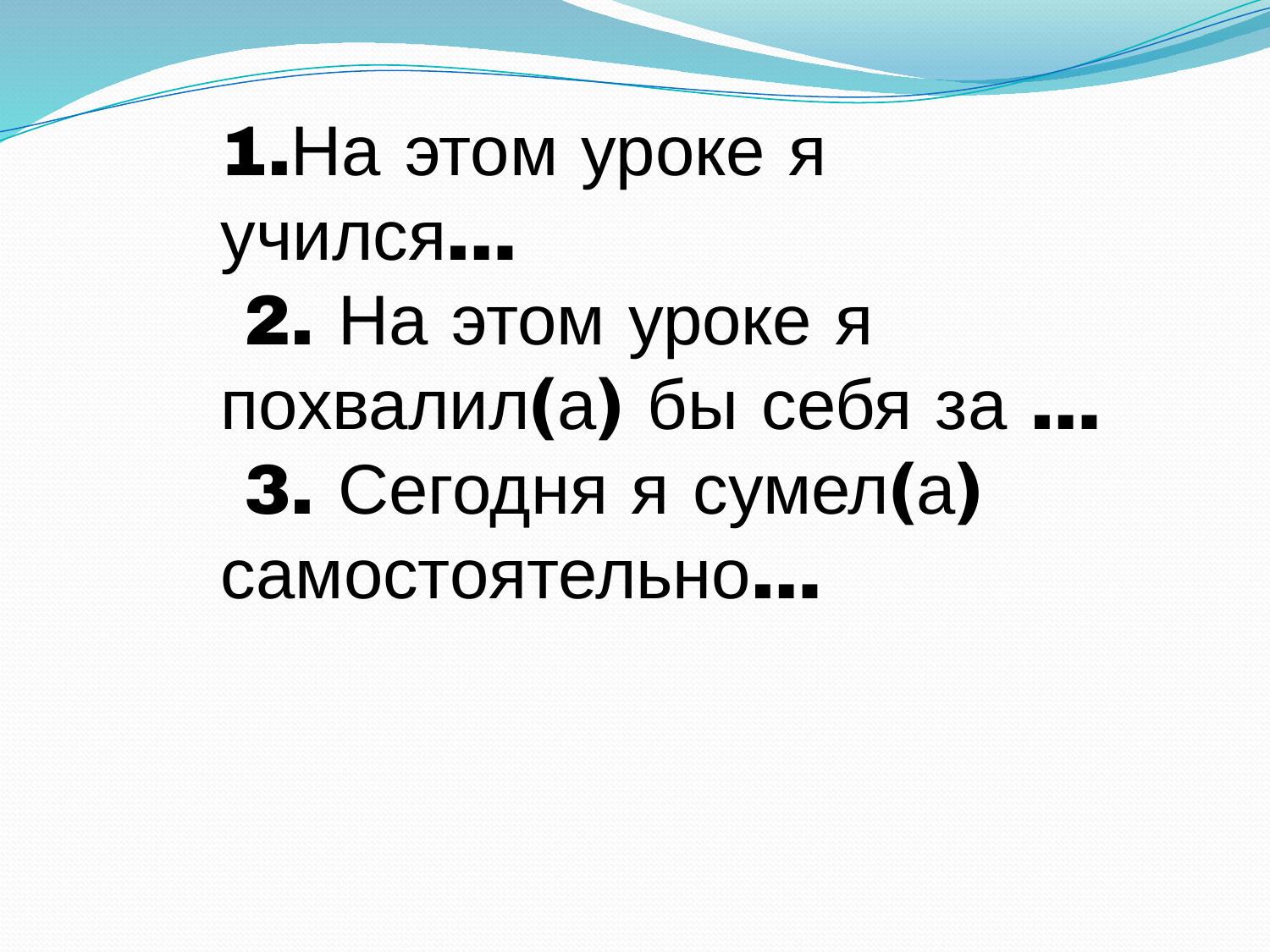

1.На этом уроке я учился…
 2. На этом уроке я похвалил(а) бы себя за …
 3. Сегодня я сумел(а) самостоятельно…